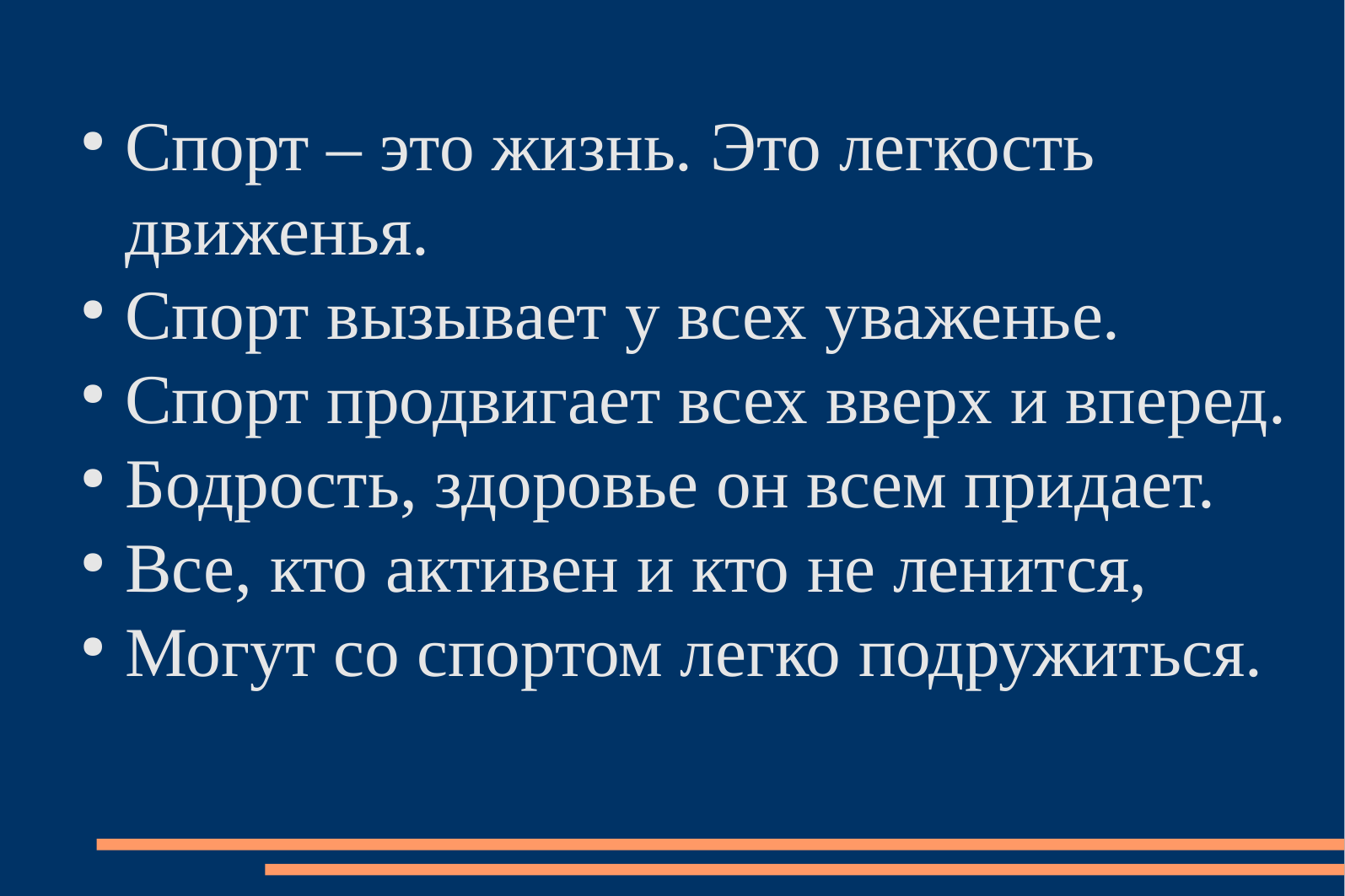

Спорт – это жизнь. Это легкость движенья.
Спорт вызывает у всех уваженье.
Спорт продвигает всех вверх и вперед.
Бодрость, здоровье он всем придает.
Все, кто активен и кто не ленится,
Могут со спортом легко подружиться.